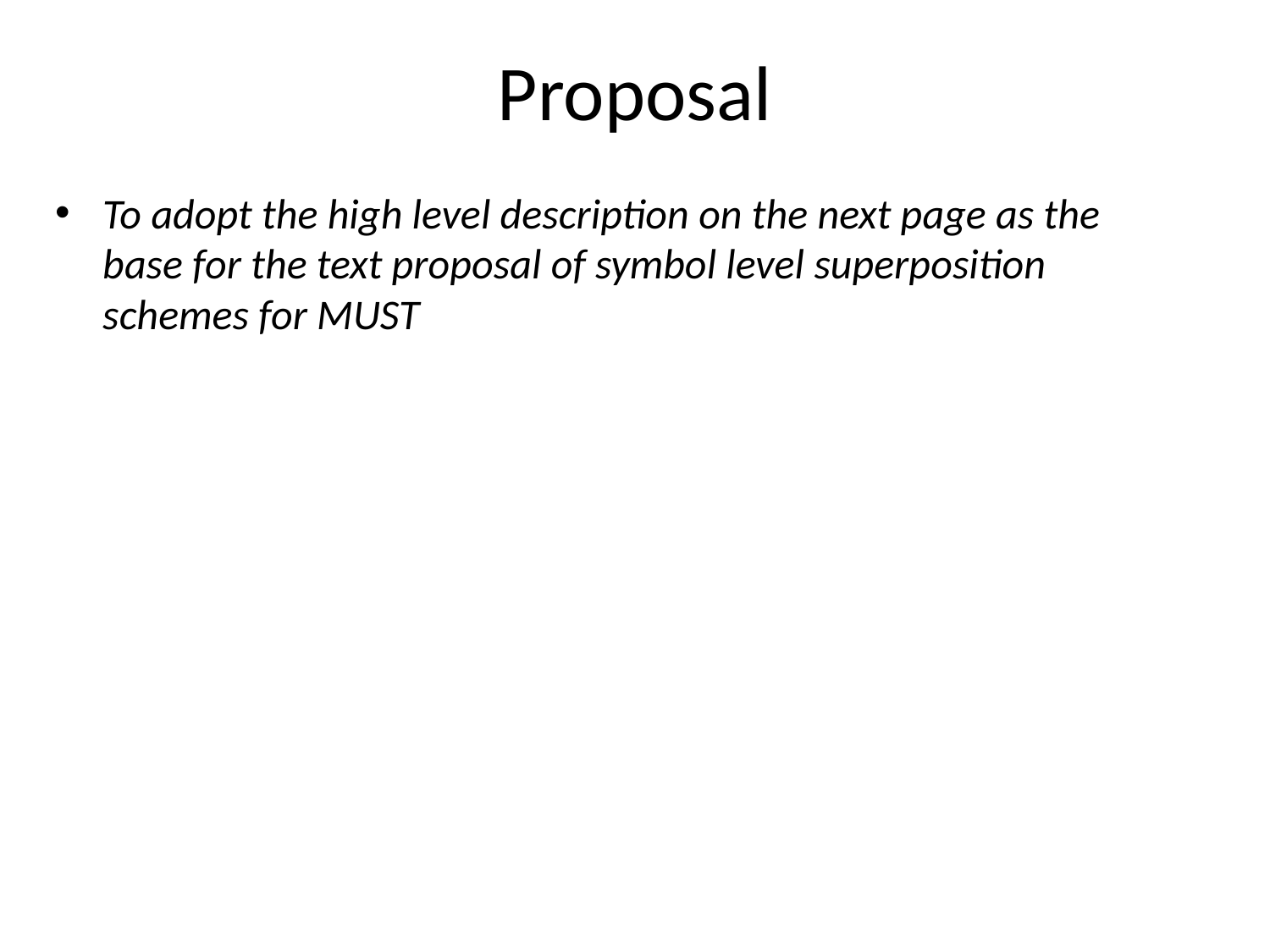

# Proposal

To adopt the high level description on the next page as the base for the text proposal of symbol level superposition schemes for MUST